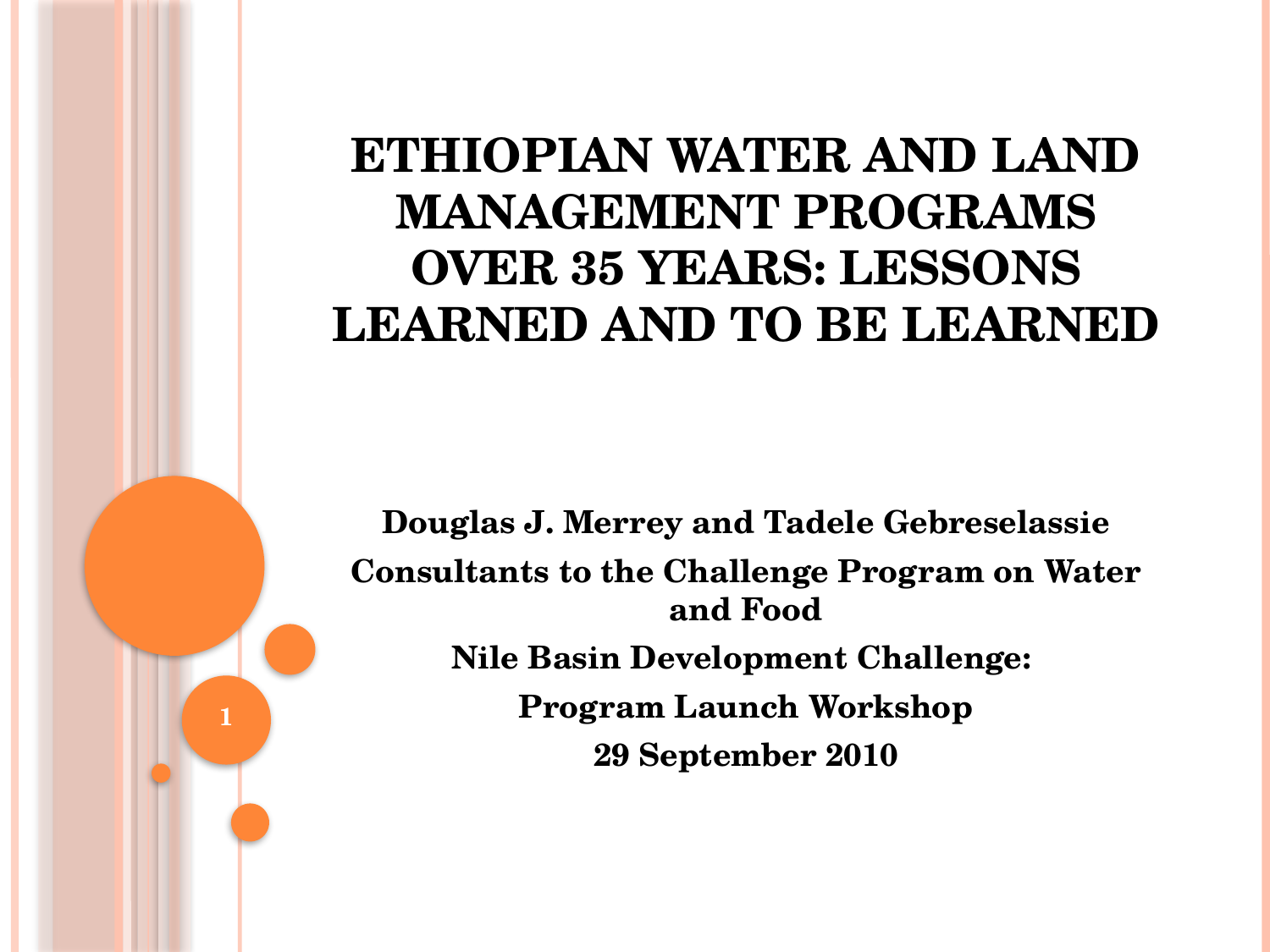

# ETHIOPIAN WATER AND LAND MANAGEMENT PROGRAMS OVER 35 YEARS: LESSONS LEARNED AND TO BE LEARNED
Douglas J. Merrey and Tadele Gebreselassie
Consultants to the Challenge Program on Water and Food
Nile Basin Development Challenge:
Program Launch Workshop
29 September 2010
1